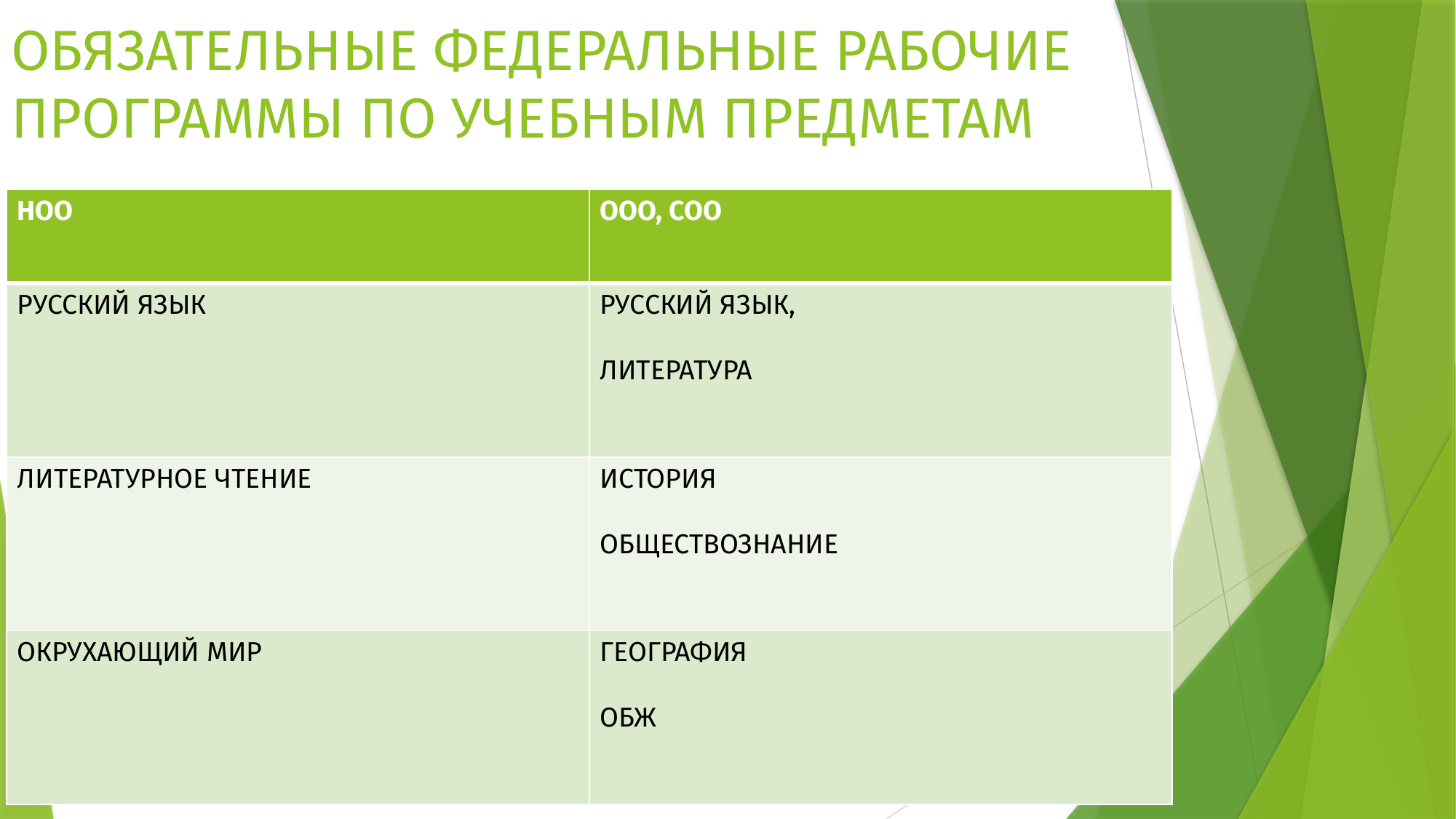

# ОБЯЗАТЕЛЬНЫЕ ФЕДЕРАЛЬНЫЕ РАБОЧИЕ ПРОГРАММЫ ПО УЧЕБНЫМ ПРЕДМЕТАМ
| НОО | ООО, СОО |
| --- | --- |
| РУССКИЙ ЯЗЫК | РУССКИЙ ЯЗЫК, ЛИТЕРАТУРА |
| ЛИТЕРАТУРНОЕ ЧТЕНИЕ | ИСТОРИЯ ОБЩЕСТВОЗНАНИЕ |
| ОКРУХАЮЩИЙ МИР | ГЕОГРАФИЯ ОБЖ |